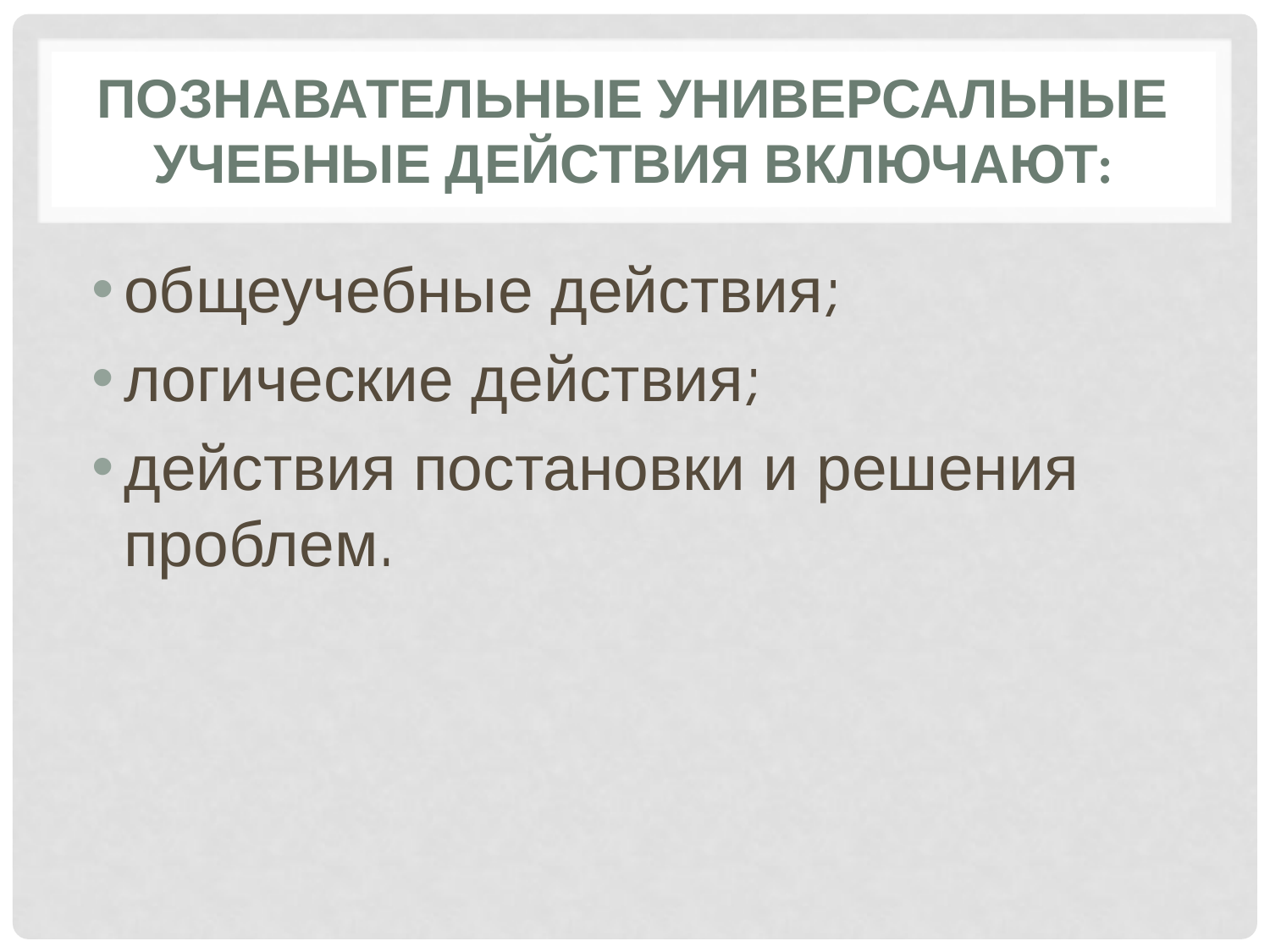

# Познавательные универсальные учебные действия включают:
общеучебные действия;
логические действия;
действия постановки и решения проблем.